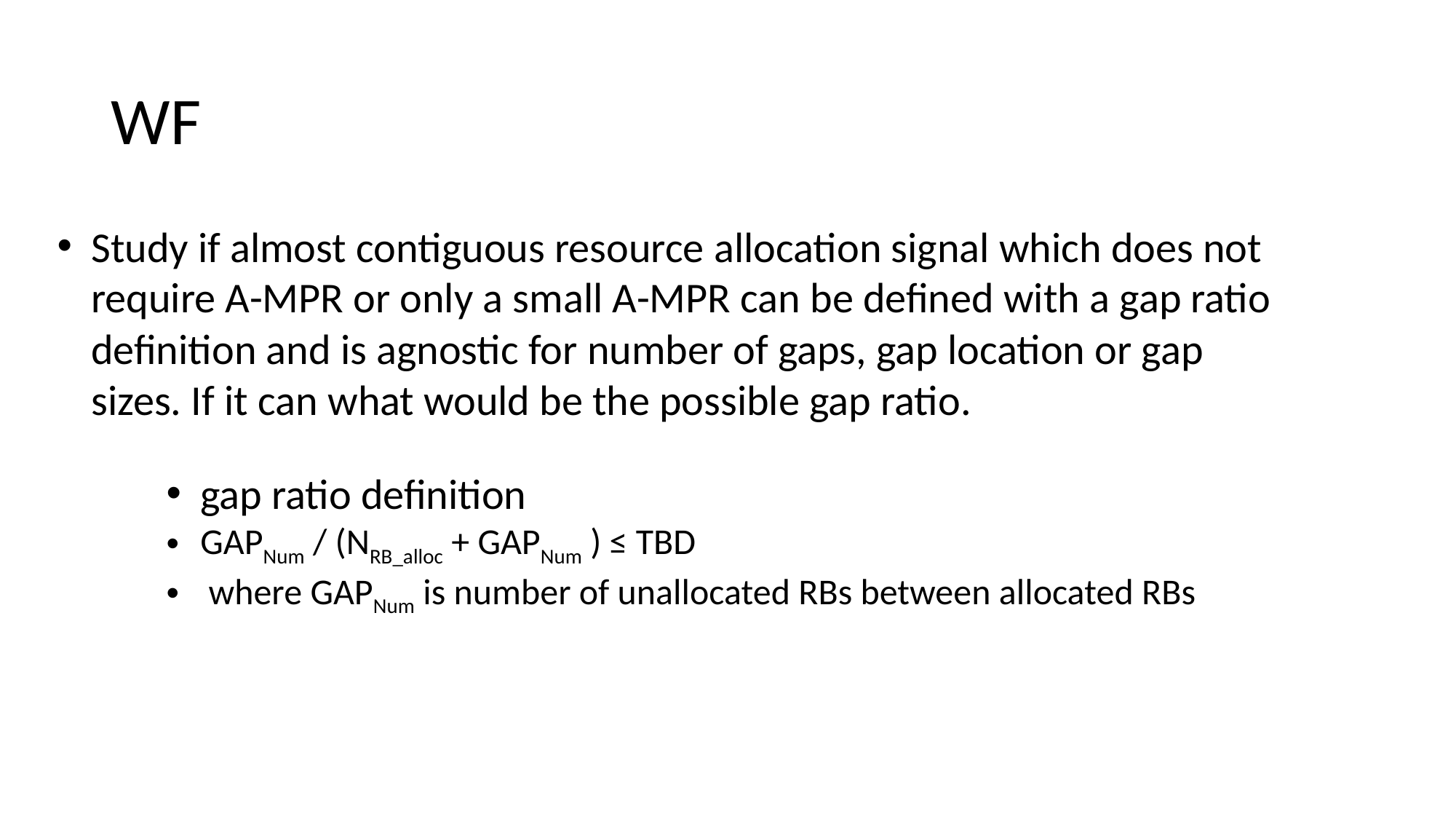

# WF
Study if almost contiguous resource allocation signal which does not require A-MPR or only a small A-MPR can be defined with a gap ratio definition and is agnostic for number of gaps, gap location or gap sizes. If it can what would be the possible gap ratio.

gap ratio definition
GAPNum / (NRB_alloc + GAPNum ) ≤ TBD
 where GAPNum is number of unallocated RBs between allocated RBs